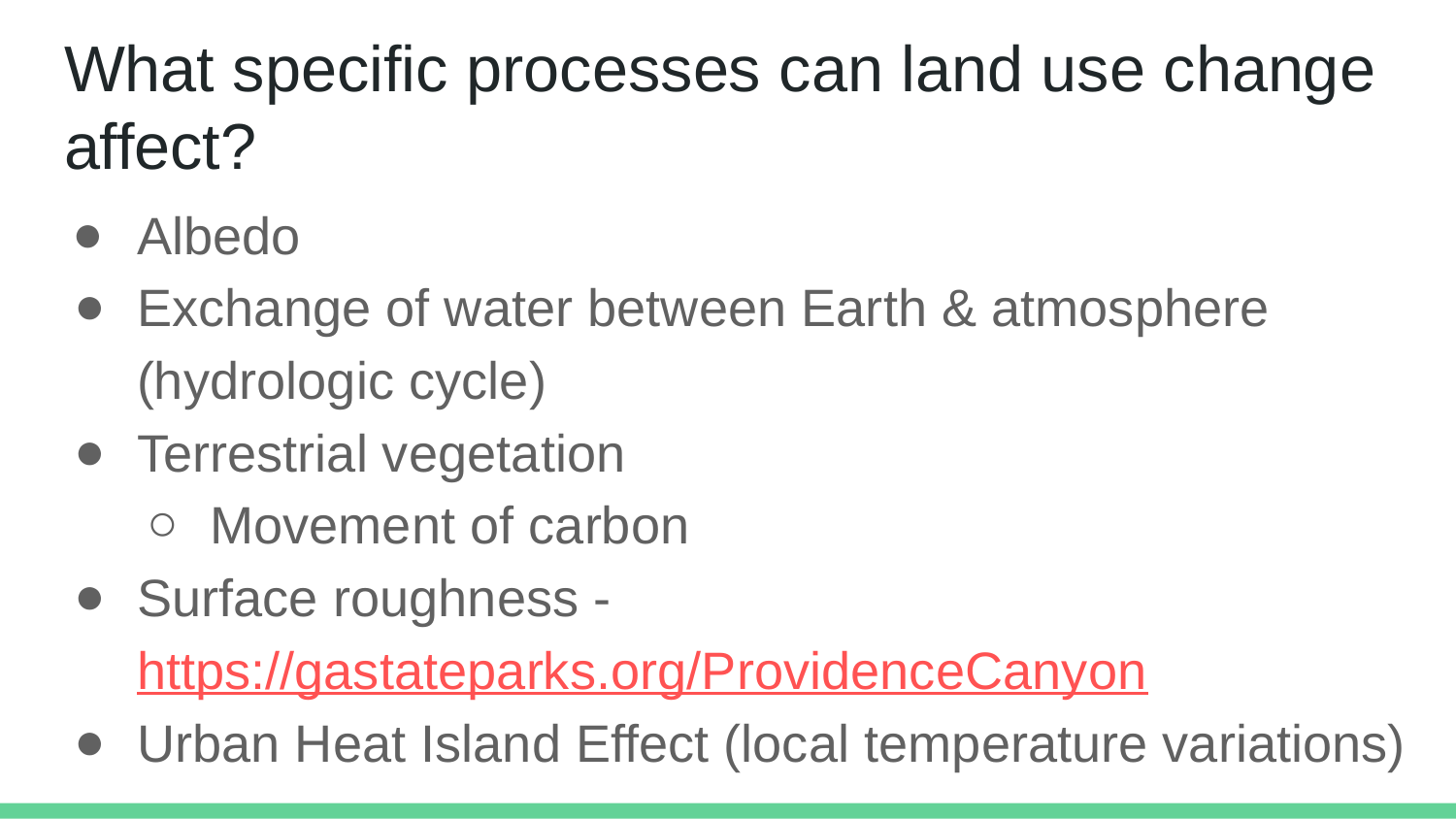

# What specific processes can land use change affect?
Albedo
Exchange of water between Earth & atmosphere (hydrologic cycle)
Terrestrial vegetation
Movement of carbon
Surface roughness - https://gastateparks.org/ProvidenceCanyon
Urban Heat Island Effect (local temperature variations)